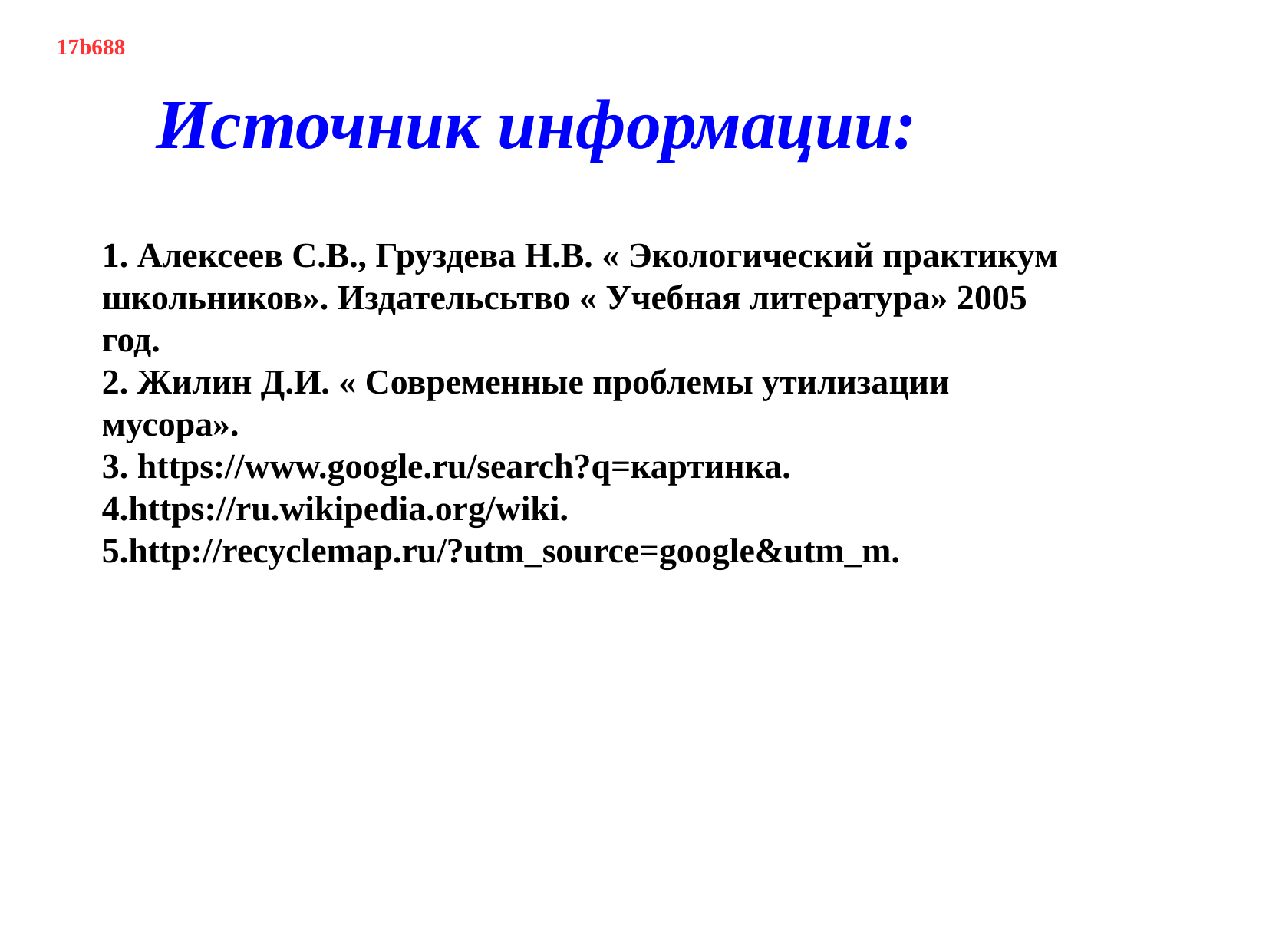

17b688
Источник информации:
1. Алексеев С.В., Груздева Н.В. « Экологический практикум школьников». Издательсьтво « Учебная литература» 2005 год.
2. Жилин Д.И. « Современные проблемы утилизации мусора».
3. https://www.google.ru/search?q=картинка.
4.https://ru.wikipedia.org/wiki.
5.http://recyclemap.ru/?utm_source=google&utm_m.